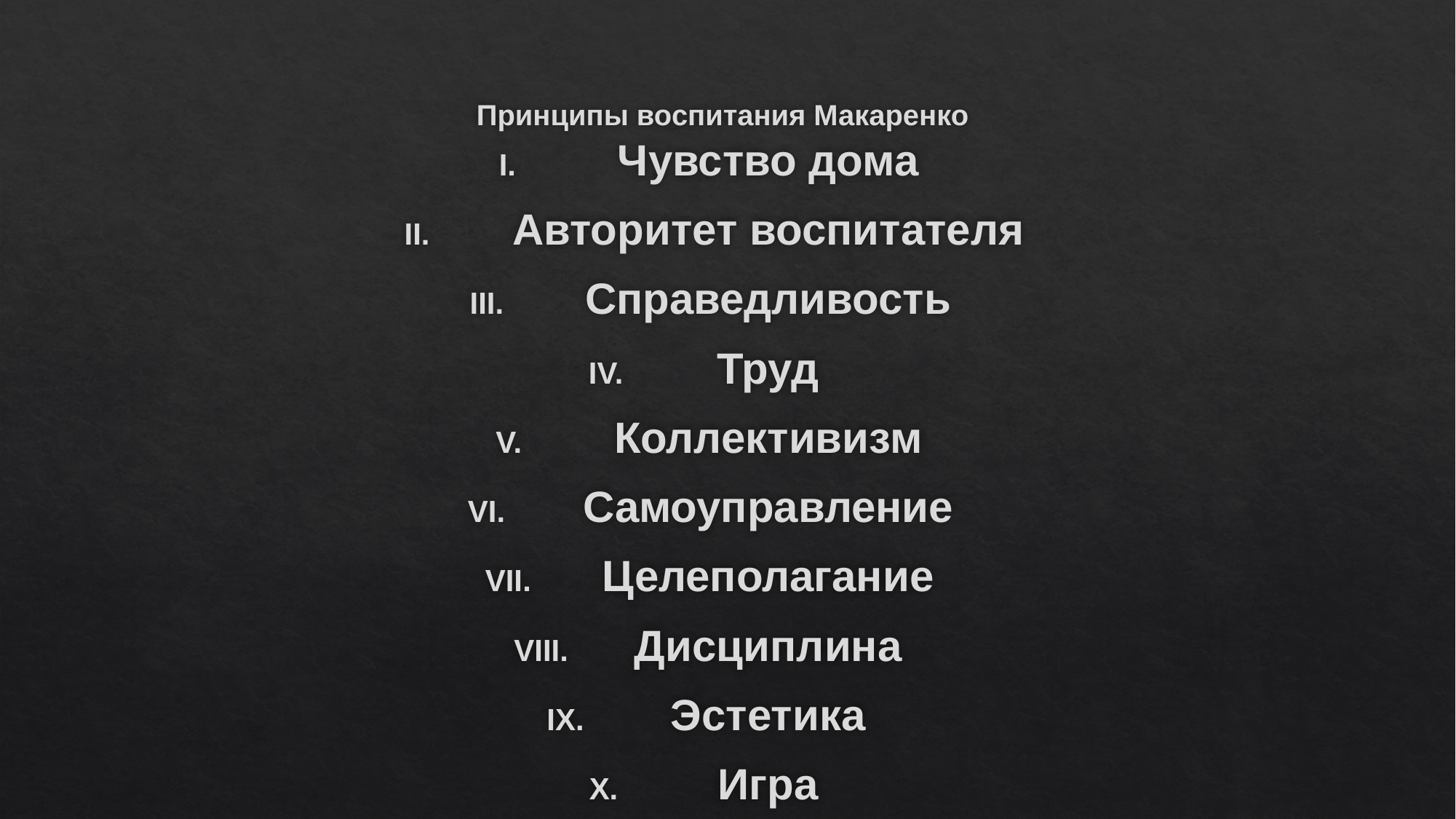

# Принципы воспитания Макаренко
Чувство дома
Авторитет воспитателя
Справедливость
Труд
Коллективизм
Самоуправление
Целеполагание
Дисциплина
Эстетика
Игра